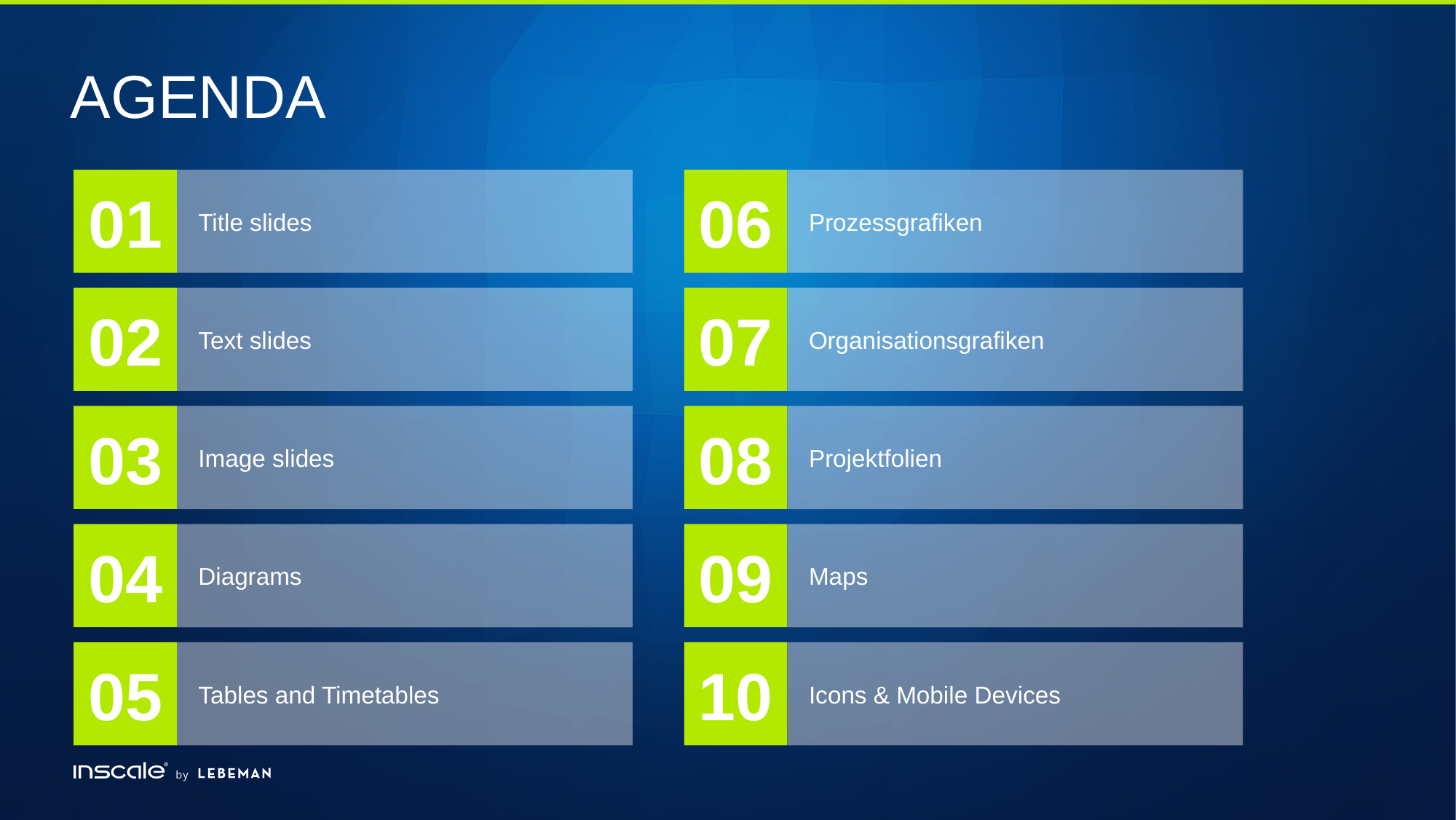

# Agenda
01
Title slides
06
Prozessgrafiken
02
Text slides
07
Organisationsgrafiken
03
Image slides
08
Projektfolien
04
Diagrams
09
Maps
Tables and Timetables
05
10
Icons & Mobile Devices